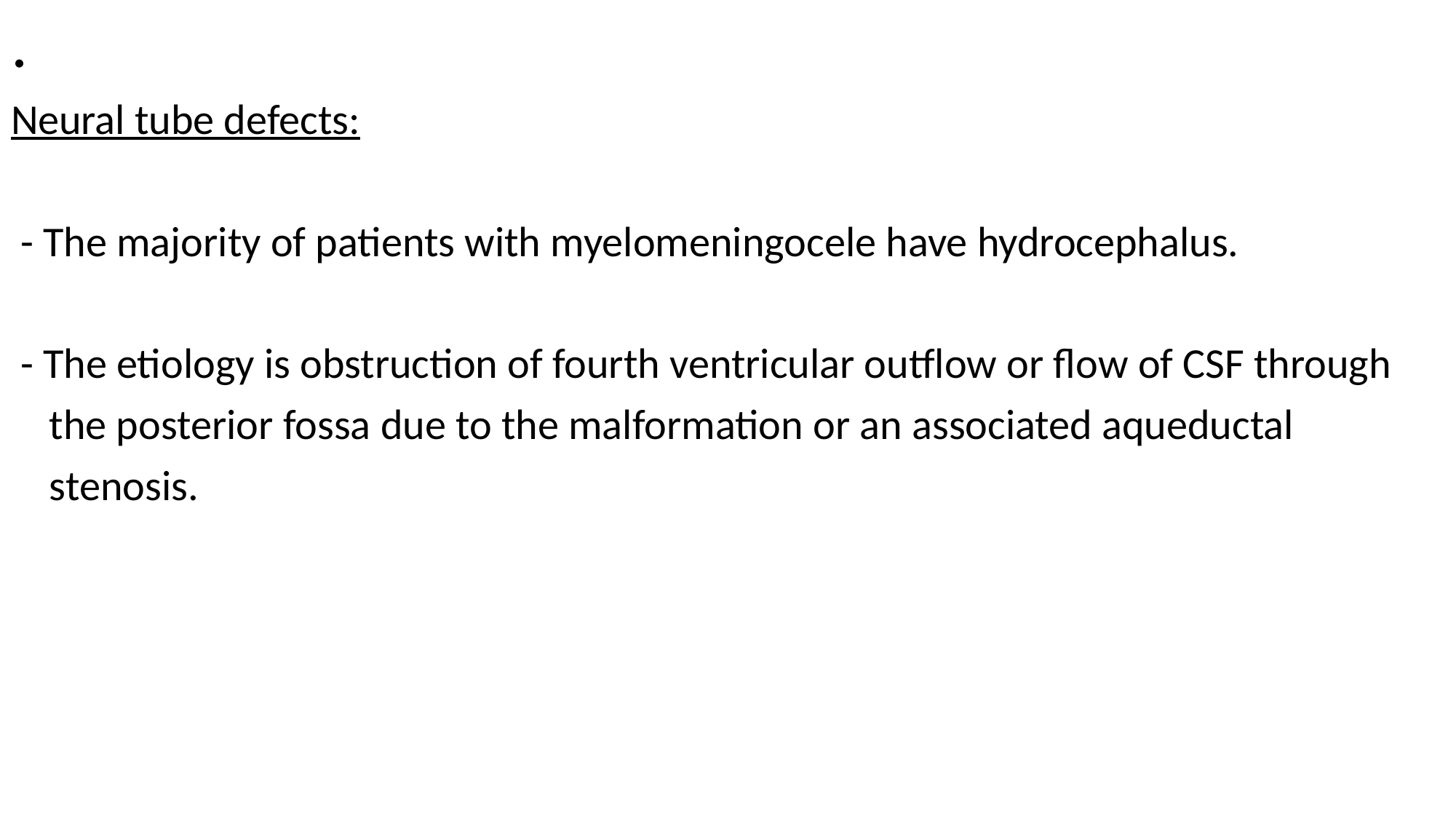

# .
Neural tube defects:

 - The majority of patients with myelomeningocele have hydrocephalus.

 - The etiology is obstruction of fourth ventricular outflow or flow of CSF through
    the posterior fossa due to the malformation or an associated aqueductal
    stenosis.